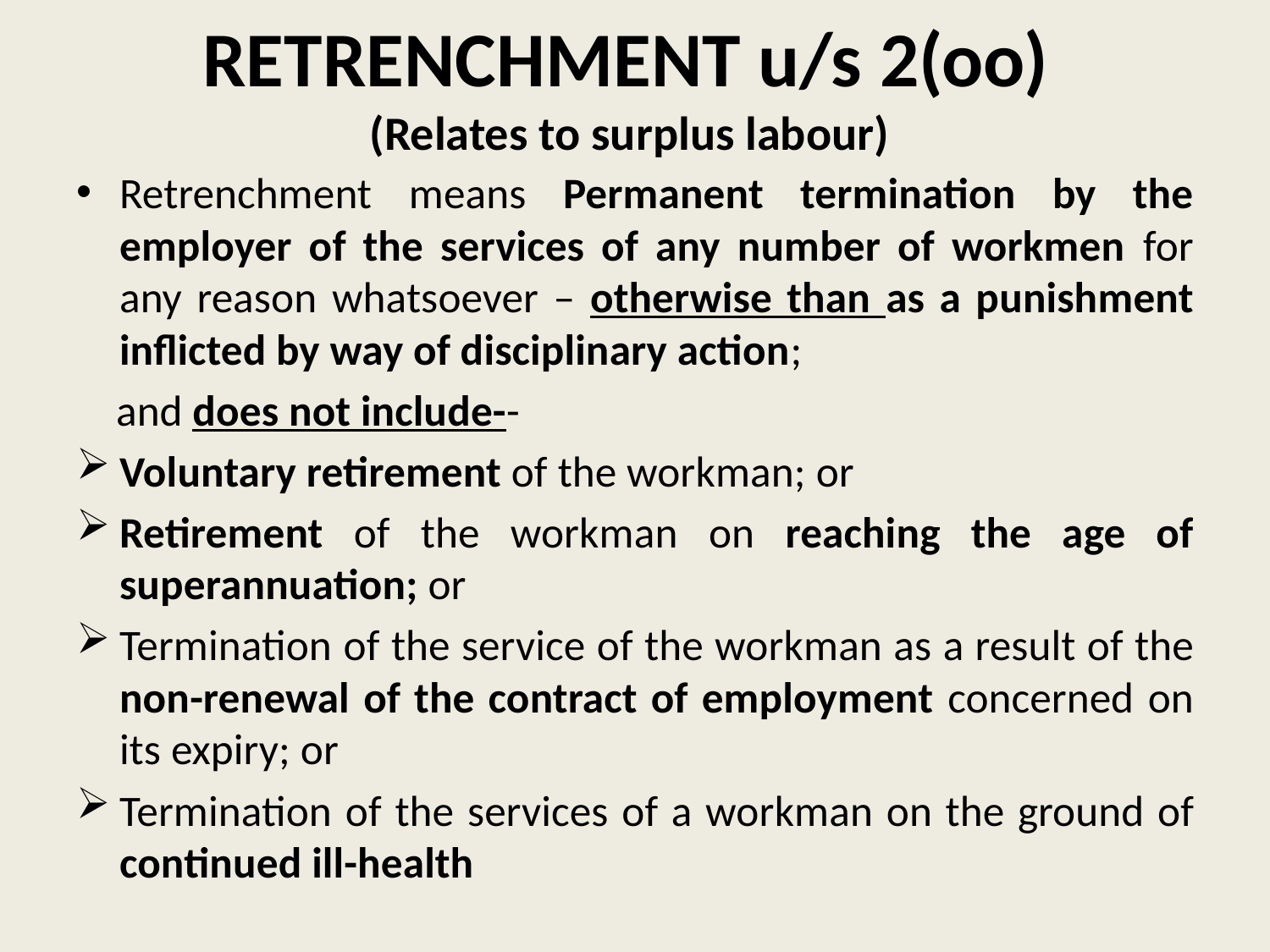

# RETRENCHMENT u/s 2(oo) (Relates to surplus labour)
Retrenchment means Permanent termination by the employer of the services of any number of workmen for any reason whatsoever – otherwise than as a punishment inflicted by way of disciplinary action;
    and does not include--
Voluntary retirement of the workman; or
Retirement of the workman on reaching the age of superannuation; or
Termination of the service of the workman as a result of the non-renewal of the contract of employment concerned on its expiry; or
Termination of the services of a workman on the ground of continued ill-health